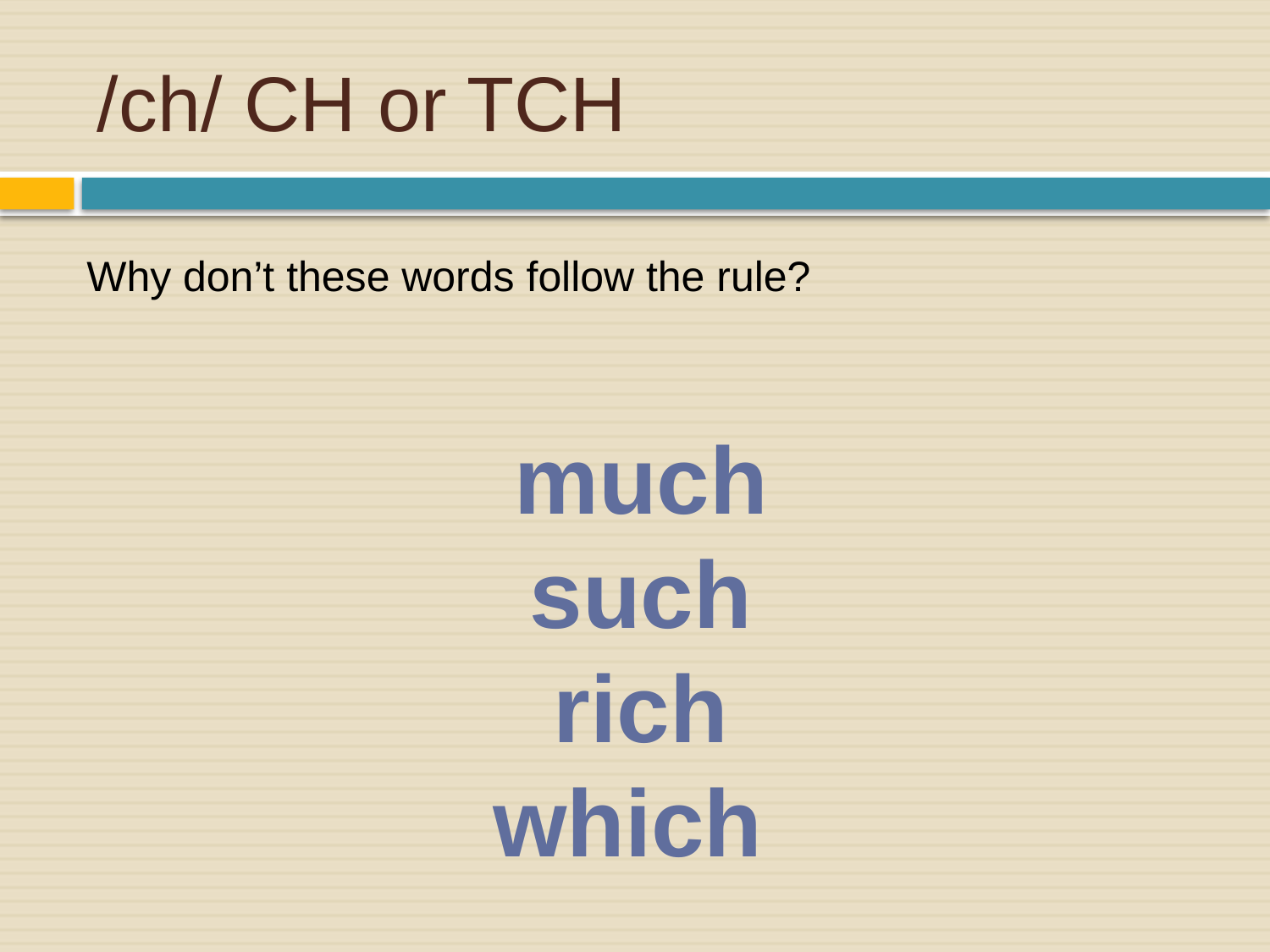

# /ch/ CH or TCH
Why don’t these words follow the rule?
much
such
rich
which